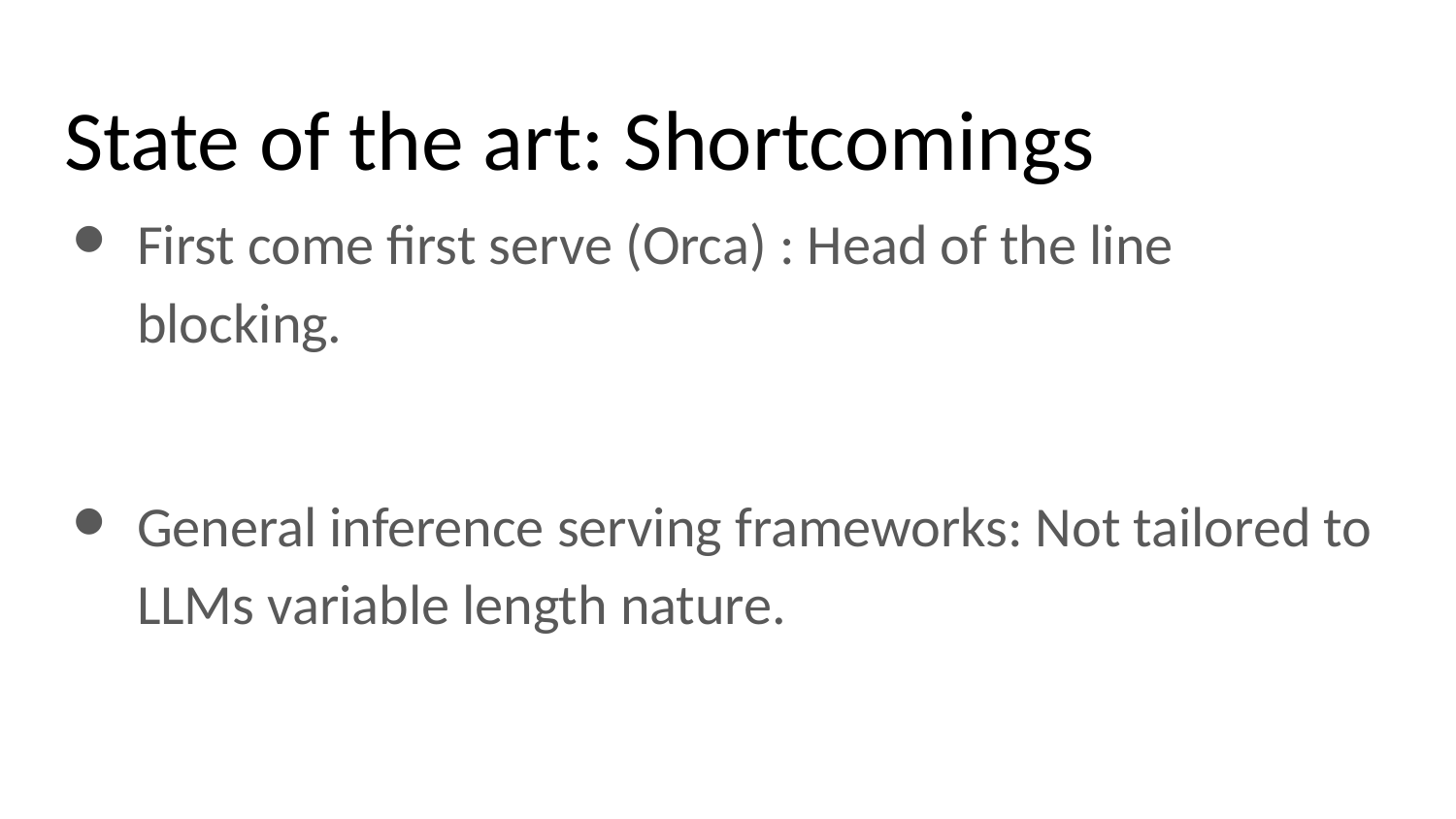

# State of the art: Shortcomings
First come first serve (Orca) : Head of the line blocking.

General inference serving frameworks: Not tailored to LLMs variable length nature.